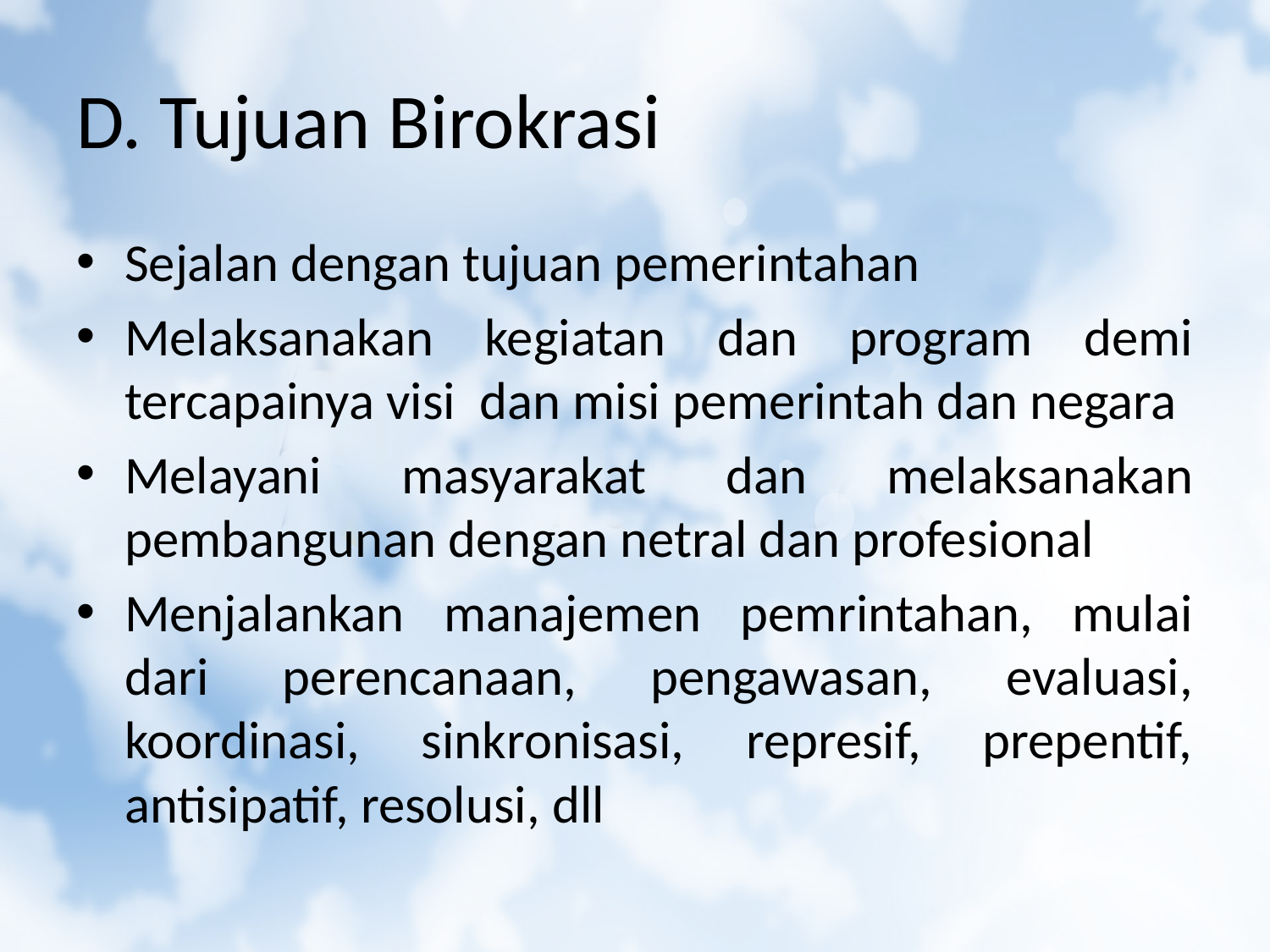

# D. Tujuan Birokrasi
Sejalan dengan tujuan pemerintahan
Melaksanakan kegiatan dan program demi tercapainya visi  dan misi pemerintah dan negara
Melayani masyarakat dan melaksanakan pembangunan dengan netral dan profesional
Menjalankan manajemen pemrintahan, mulai dari perencanaan, pengawasan, evaluasi, koordinasi, sinkronisasi, represif, prepentif, antisipatif, resolusi, dll